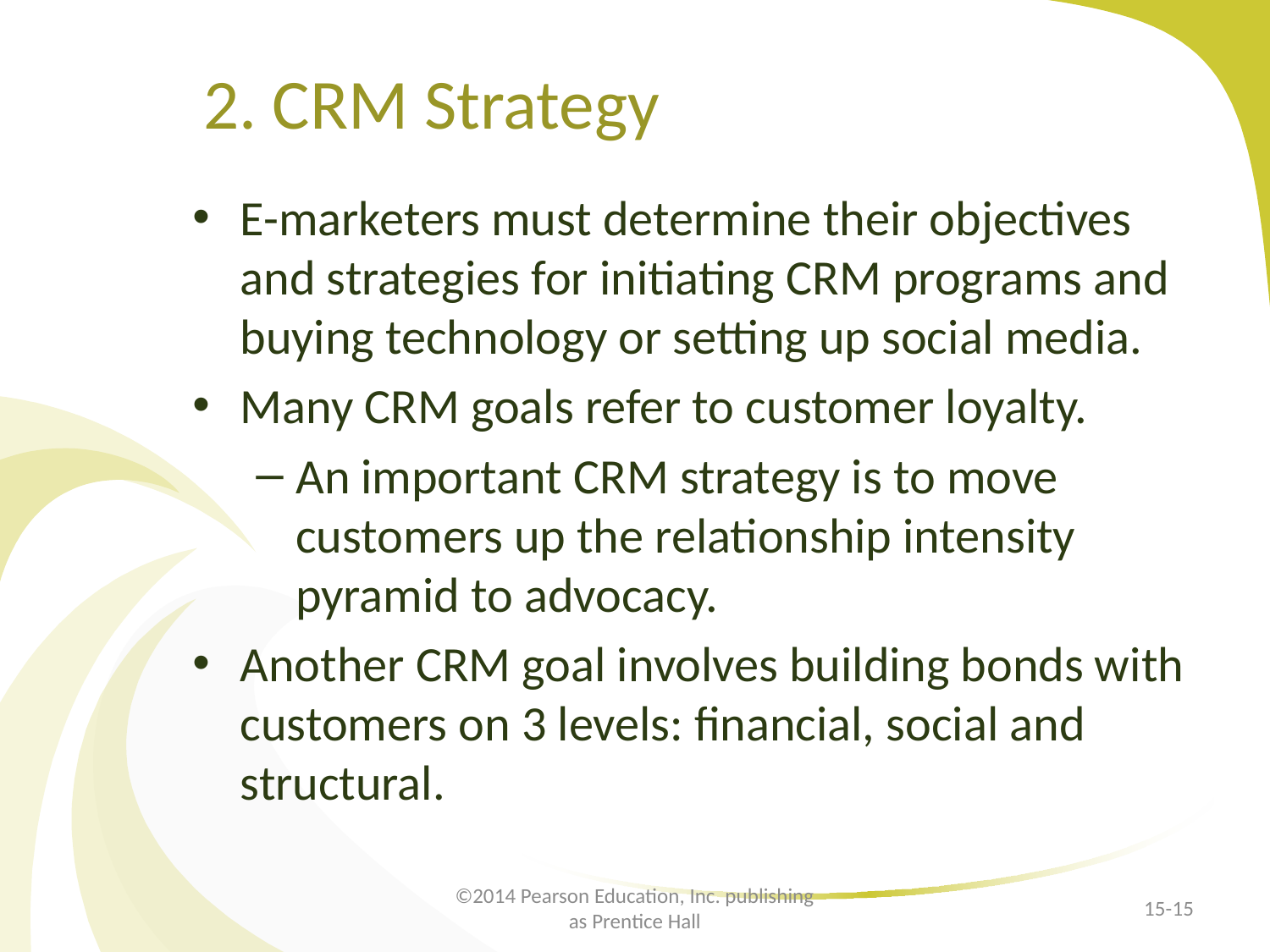

# 2. CRM Strategy
E-marketers must determine their objectives and strategies for initiating CRM programs and buying technology or setting up social media.
Many CRM goals refer to customer loyalty.
An important CRM strategy is to move customers up the relationship intensity pyramid to advocacy.
Another CRM goal involves building bonds with customers on 3 levels: financial, social and structural.
©2014 Pearson Education, Inc. publishing as Prentice Hall
15-15